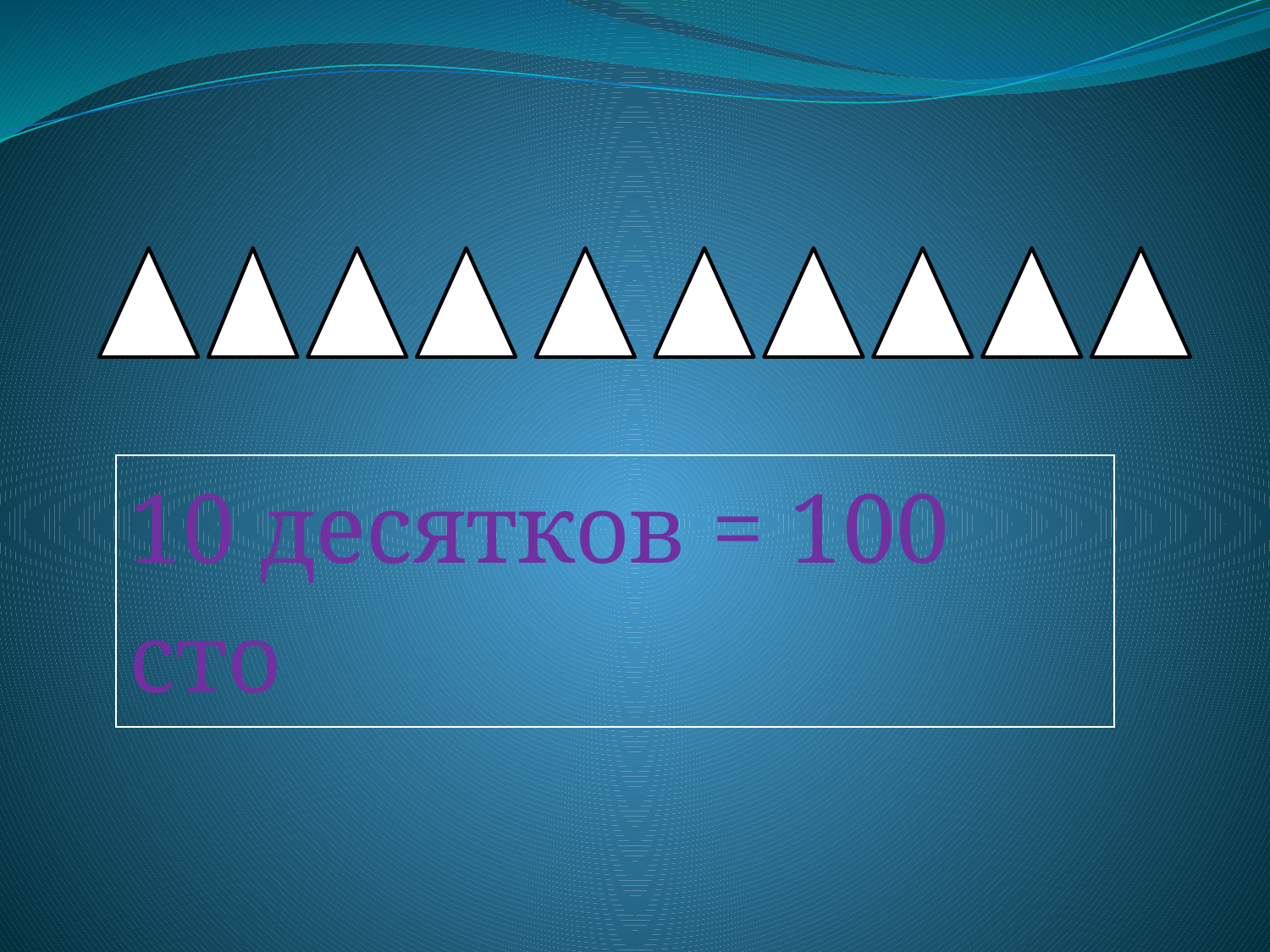

| 10 десятков = 100 сто |
| --- |